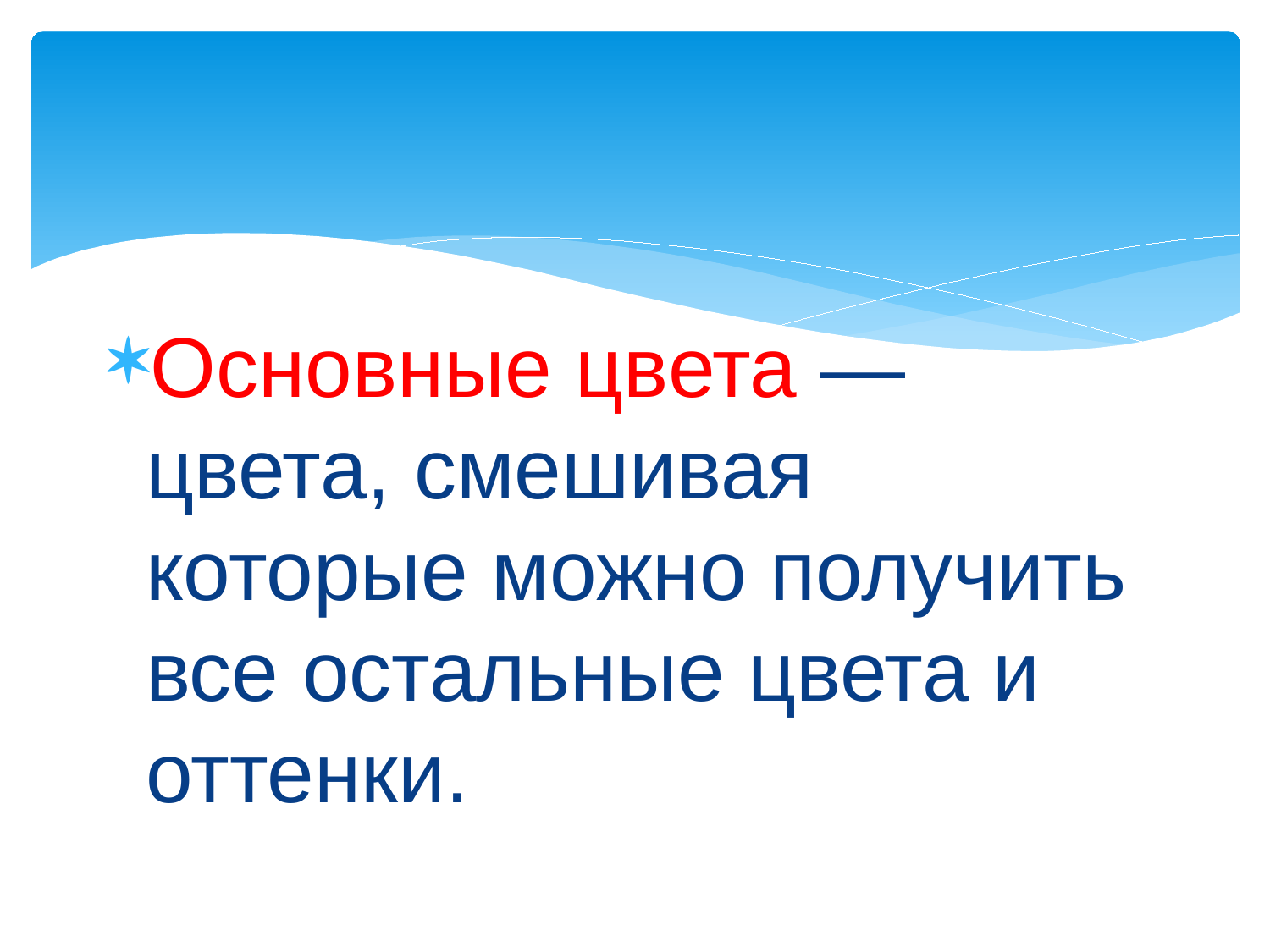

Основные цвета — цвета, смешивая которые можно получить все остальные цвета и оттенки.